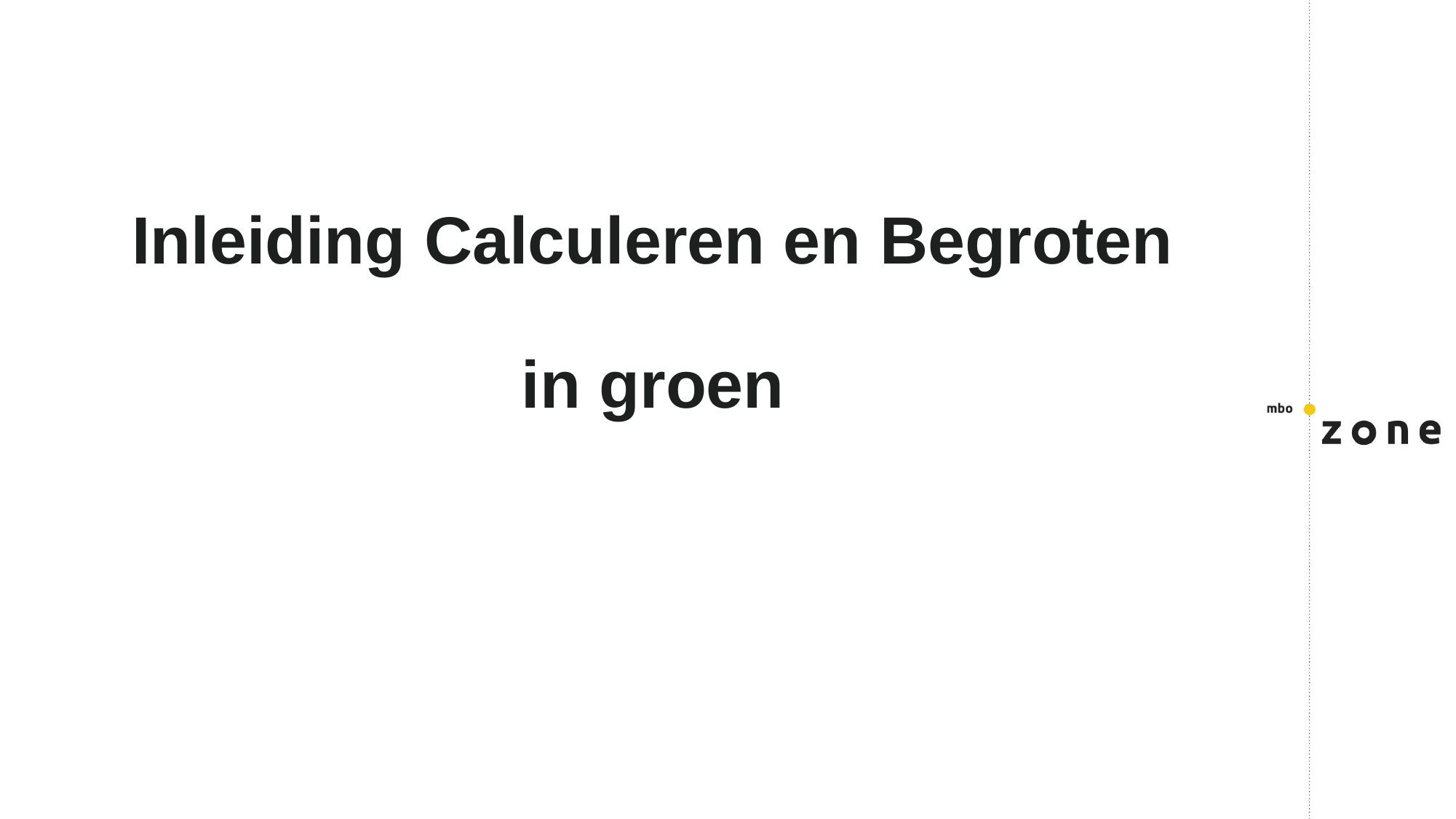

# Inleiding Calculeren en Begroten in groen